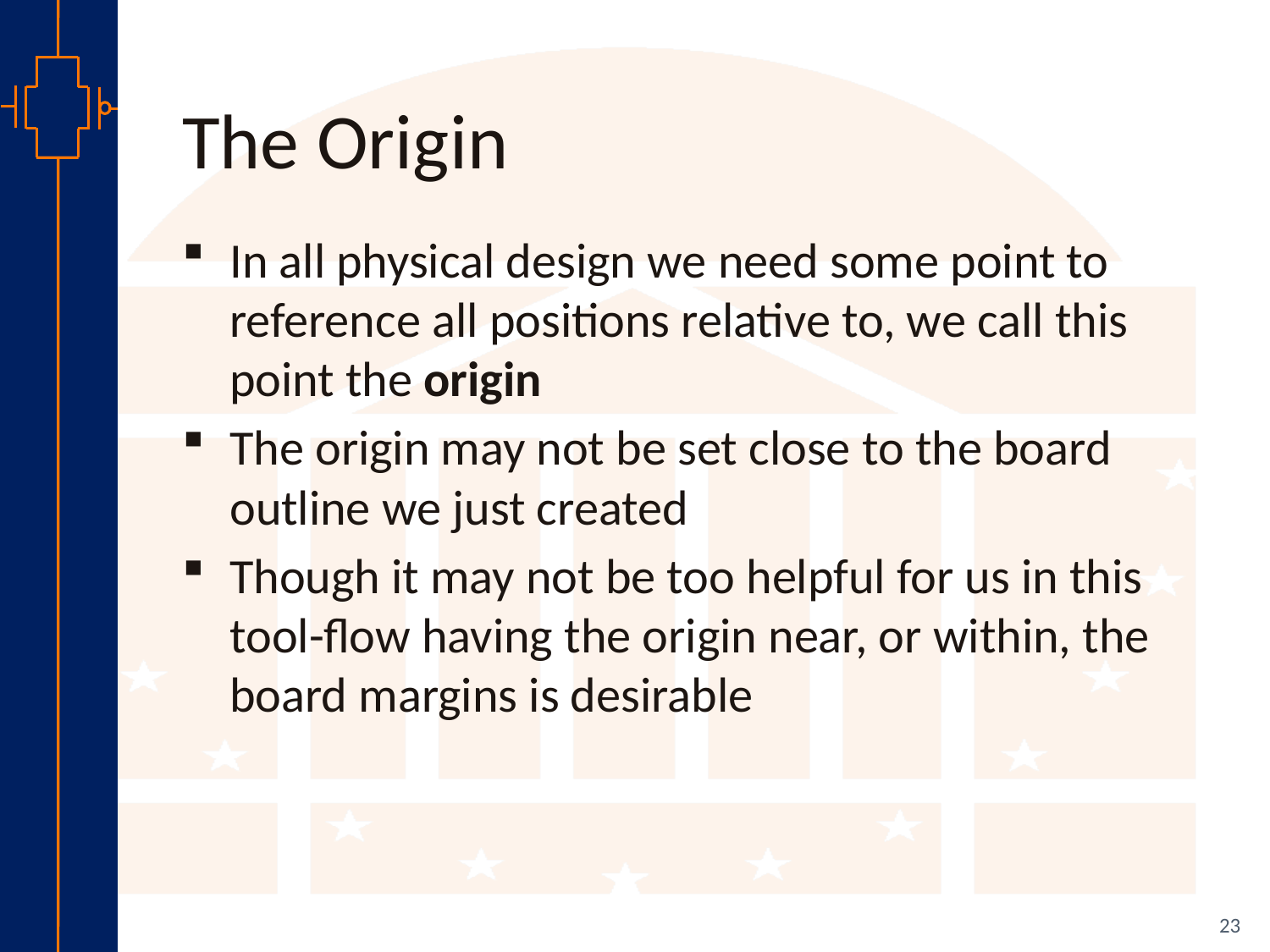

# The Origin
In all physical design we need some point to reference all positions relative to, we call this point the origin
The origin may not be set close to the board outline we just created
Though it may not be too helpful for us in this tool-flow having the origin near, or within, the board margins is desirable
23